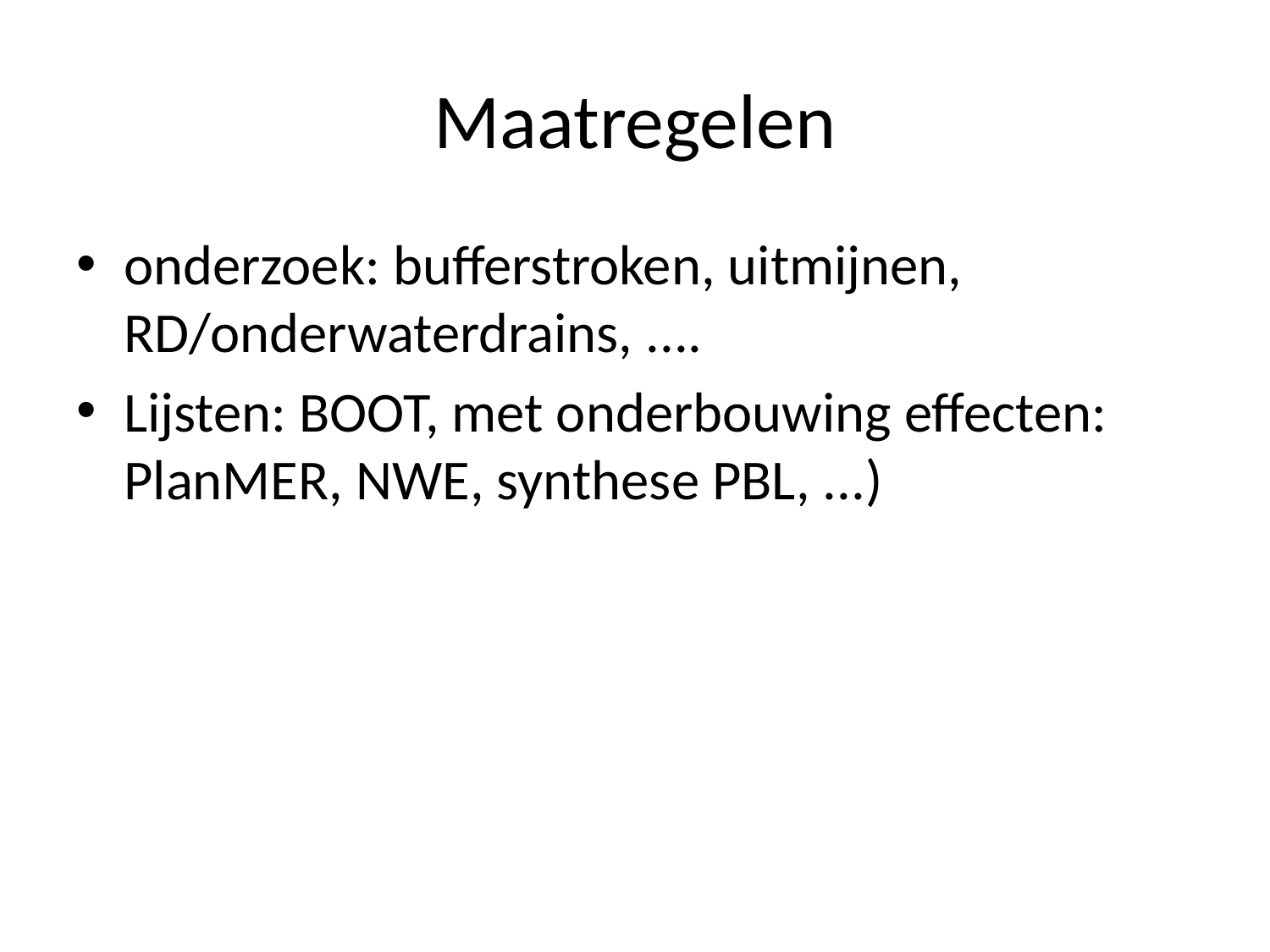

# Maatregelen
onderzoek: bufferstroken, uitmijnen, RD/onderwaterdrains, ....
Lijsten: BOOT, met onderbouwing effecten: PlanMER, NWE, synthese PBL, ...)